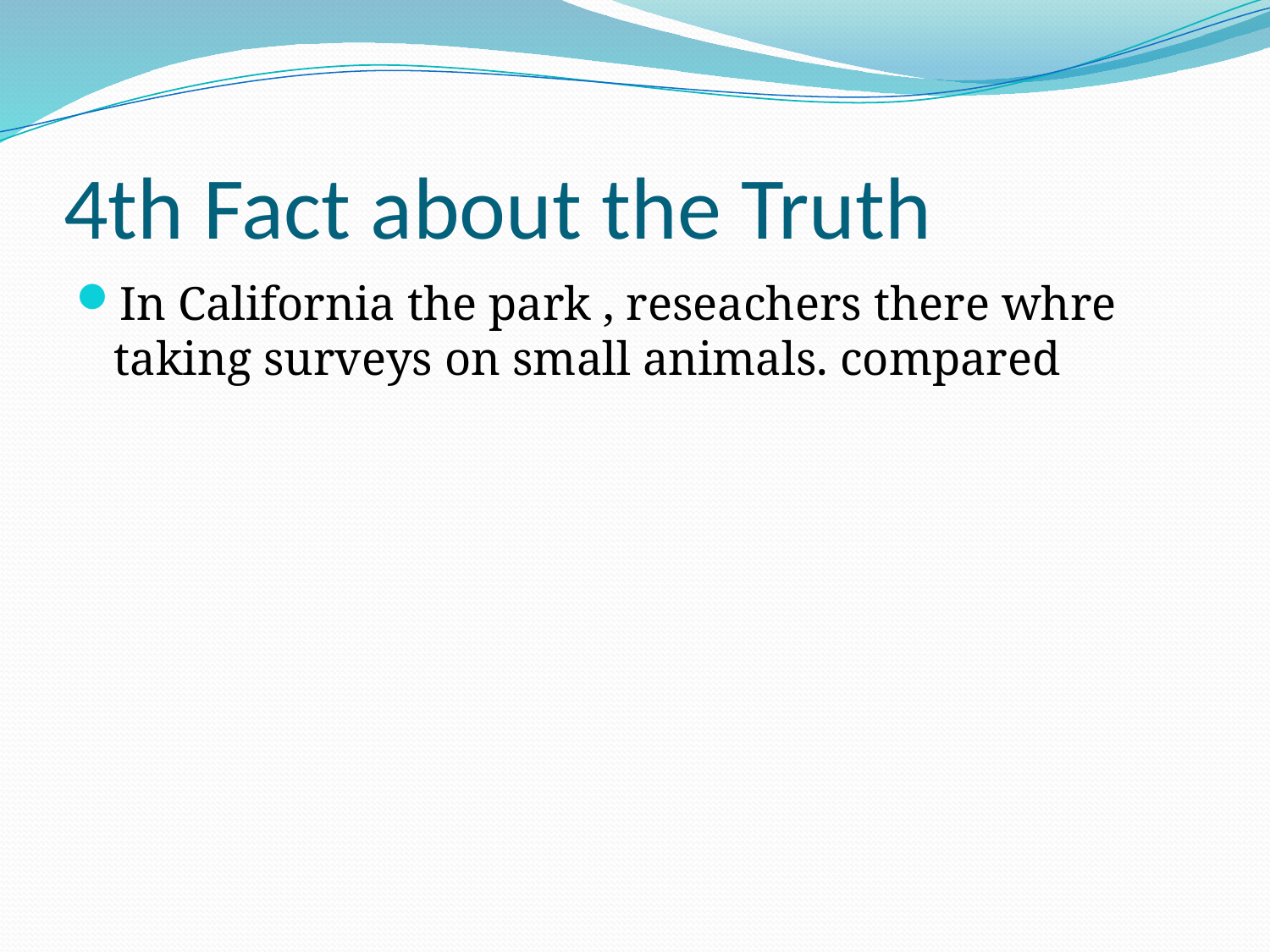

# 4th Fact about the Truth
In California the park , reseachers there whre taking surveys on small animals. compared